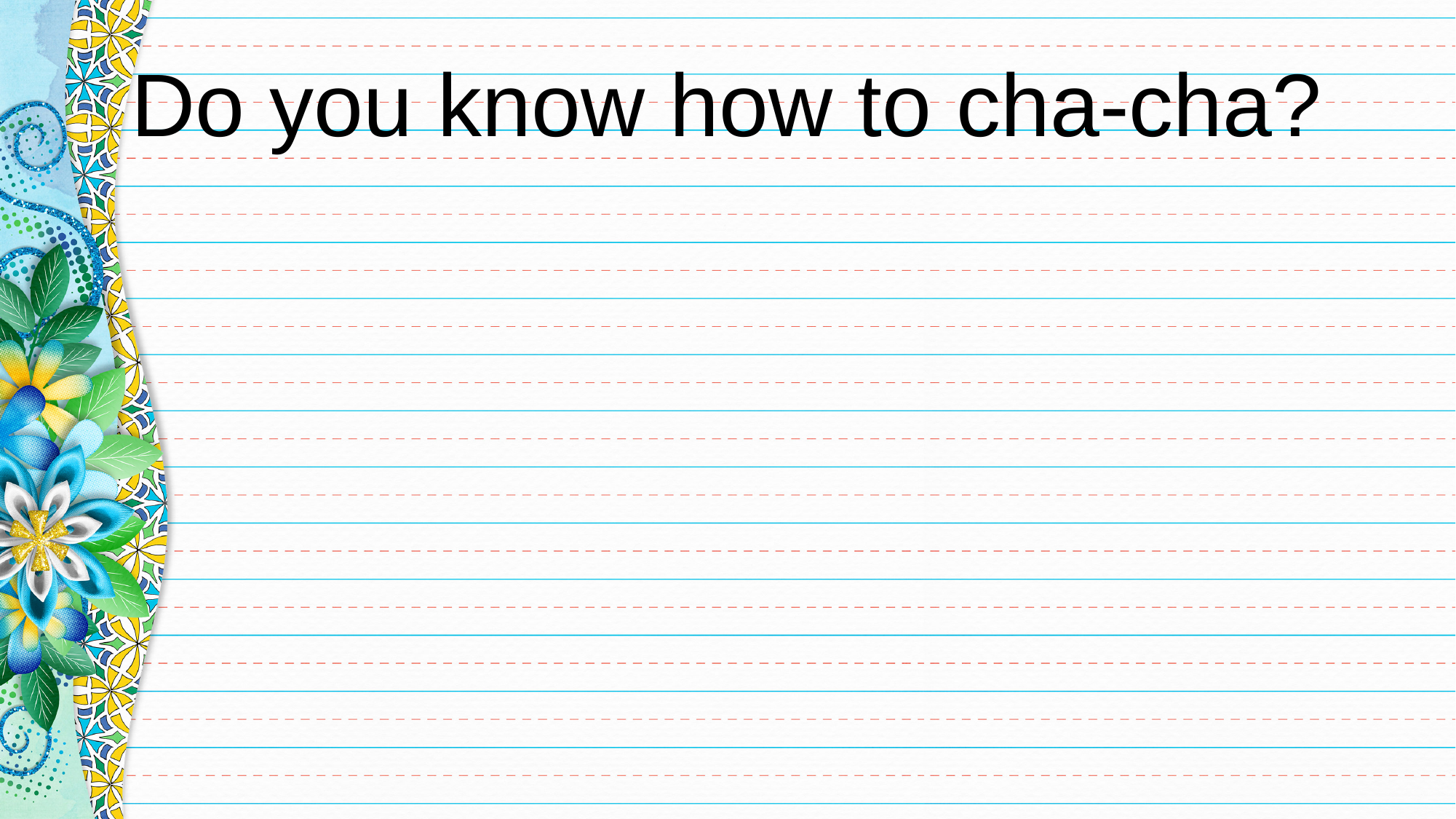

# Do you know how to cha-cha?